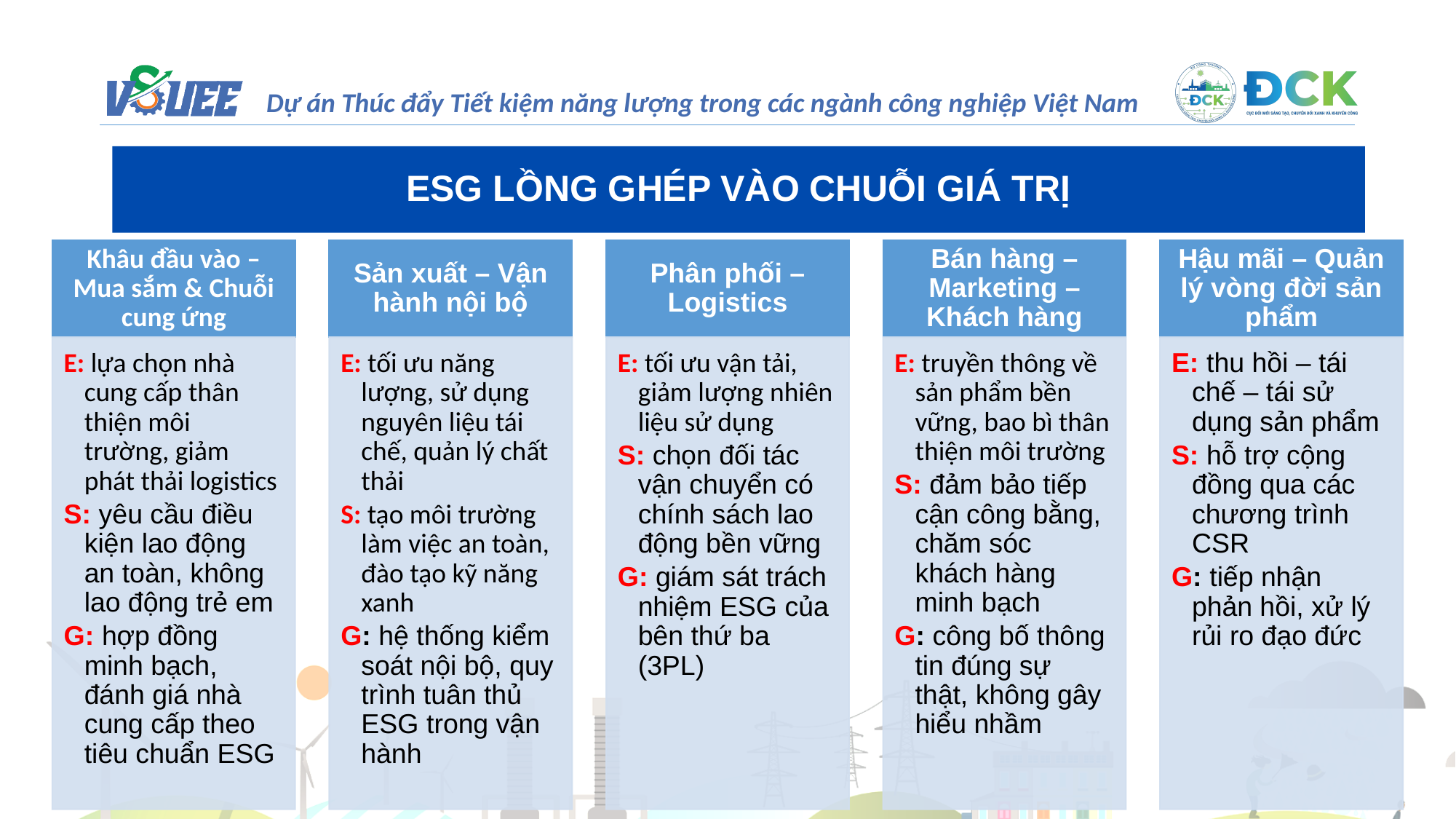

ESG LỒNG GHÉP VÀO CHUỖI GIÁ TRỊ
Khâu đầu vào – Mua sắm & Chuỗi cung ứng
E: lựa chọn nhà cung cấp thân thiện môi trường, giảm phát thải logistics
S: yêu cầu điều kiện lao động an toàn, không lao động trẻ em
G: hợp đồng minh bạch, đánh giá nhà cung cấp theo tiêu chuẩn ESG
Sản xuất – Vận hành nội bộ
E: tối ưu năng lượng, sử dụng nguyên liệu tái chế, quản lý chất thải
S: tạo môi trường làm việc an toàn, đào tạo kỹ năng xanh
G: hệ thống kiểm soát nội bộ, quy trình tuân thủ ESG trong vận hành
Phân phối – Logistics
E: tối ưu vận tải, giảm lượng nhiên liệu sử dụng
S: chọn đối tác vận chuyển có chính sách lao động bền vững
G: giám sát trách nhiệm ESG của bên thứ ba (3PL)
Bán hàng – Marketing – Khách hàng
E: truyền thông về sản phẩm bền vững, bao bì thân thiện môi trường
S: đảm bảo tiếp cận công bằng, chăm sóc khách hàng minh bạch
G: công bố thông tin đúng sự thật, không gây hiểu nhầm
Hậu mãi – Quản lý vòng đời sản phẩm
E: thu hồi – tái chế – tái sử dụng sản phẩm
S: hỗ trợ cộng đồng qua các chương trình CSR
G: tiếp nhận phản hồi, xử lý rủi ro đạo đức